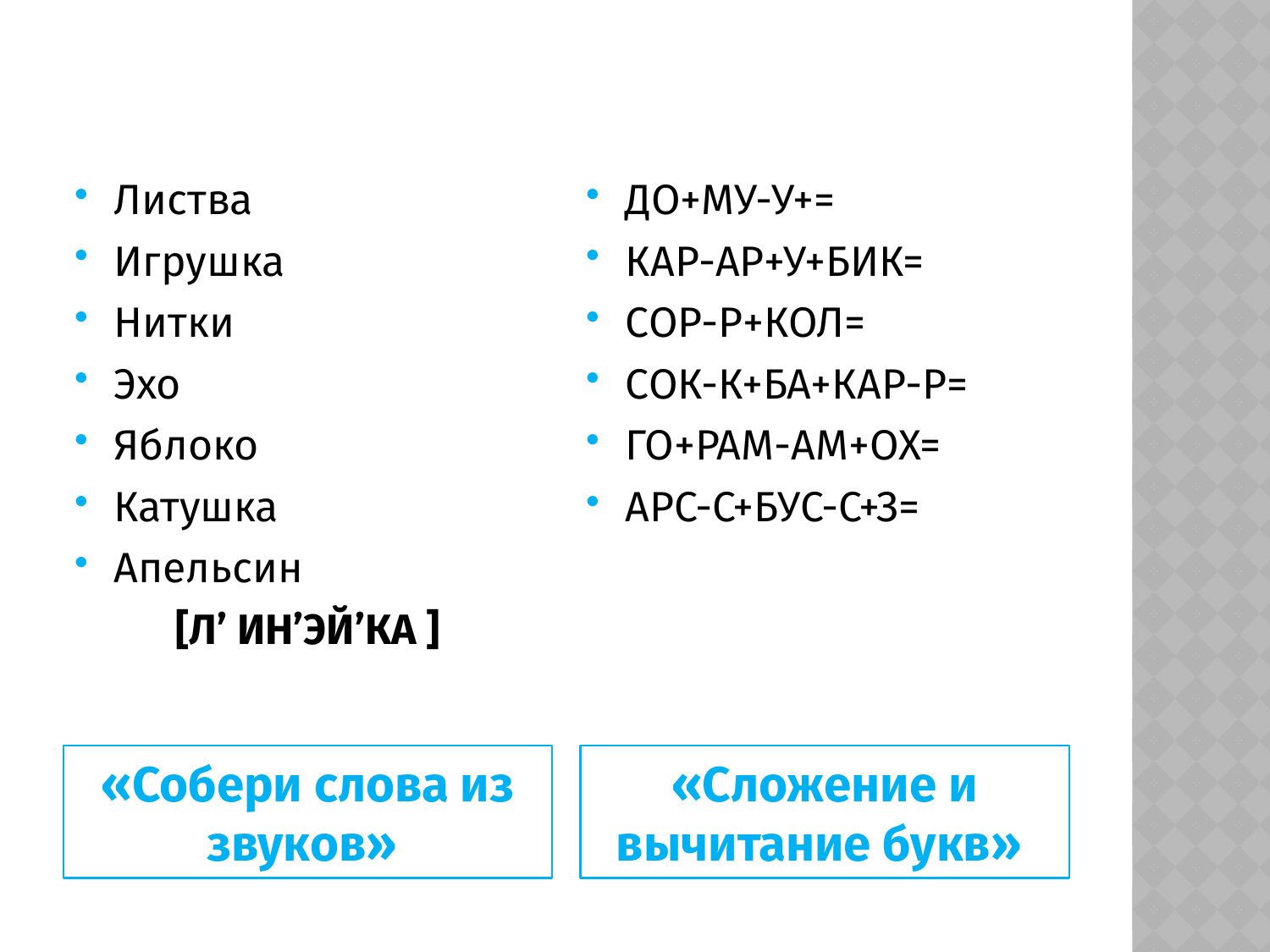

#
Листва
Игрушка
Нитки
Эхо
Яблоко
Катушка
Апельсин
[Л’ ИН’ЭЙ’КА ]
ДО+МУ-У+=
КАР-АР+У+БИК=
СОР-Р+КОЛ=
СОК-К+БА+КАР-Р=
ГО+РАМ-АМ+ОХ=
АРС-С+БУС-С+З=
«Собери слова из звуков»
«Сложение и вычитание букв»